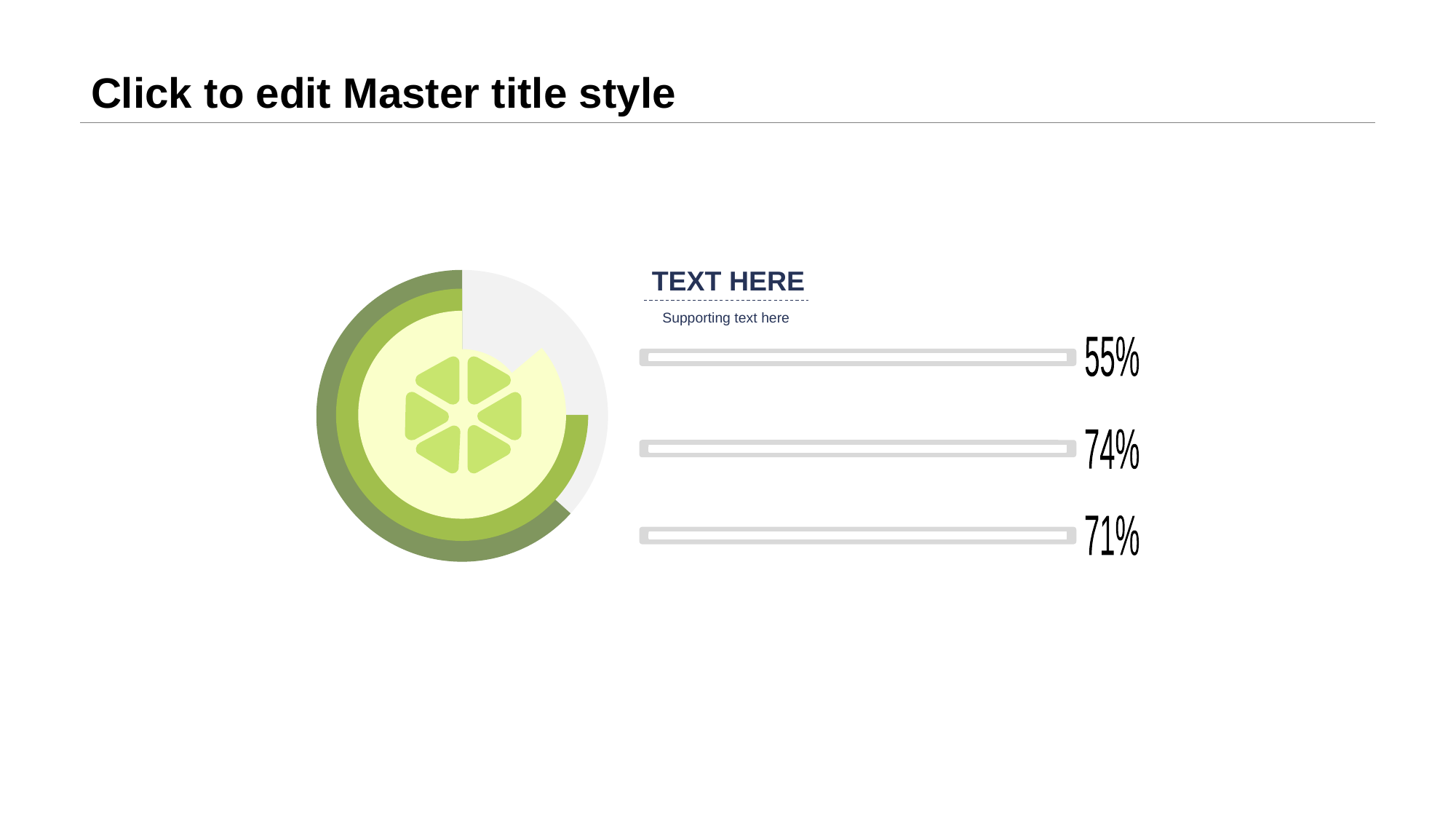

# Click to edit Master title style
TEXT HERE

Supporting text here

55%

74%

71%